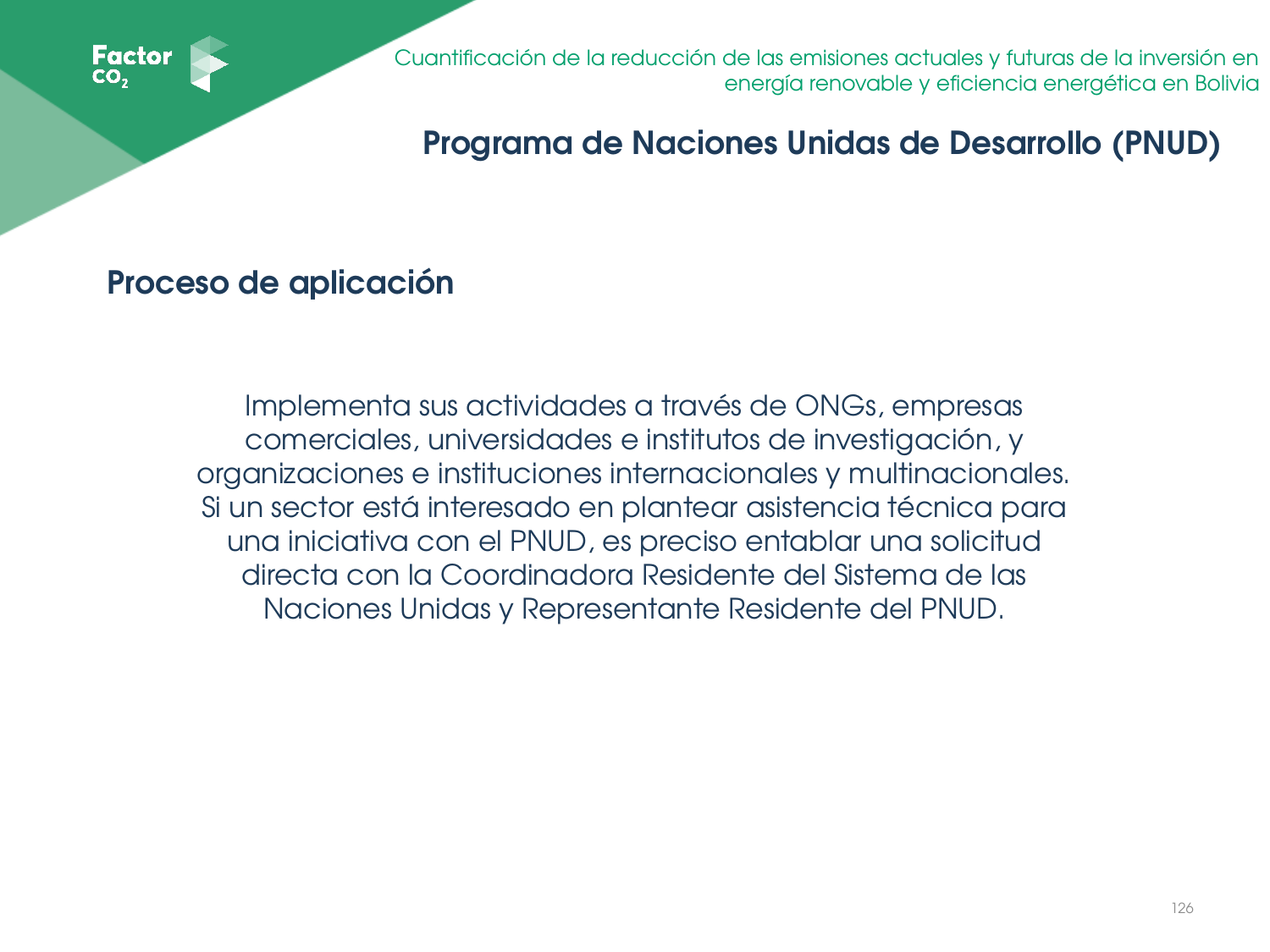

Programa de Naciones Unidas de Desarrollo (PNUD)
Proceso de aplicación
Implementa sus actividades a través de ONGs, empresas comerciales, universidades e institutos de investigación, y organizaciones e instituciones internacionales y multinacionales. Si un sector está interesado en plantear asistencia técnica para una iniciativa con el PNUD, es preciso entablar una solicitud directa con la Coordinadora Residente del Sistema de las Naciones Unidas y Representante Residente del PNUD.
126